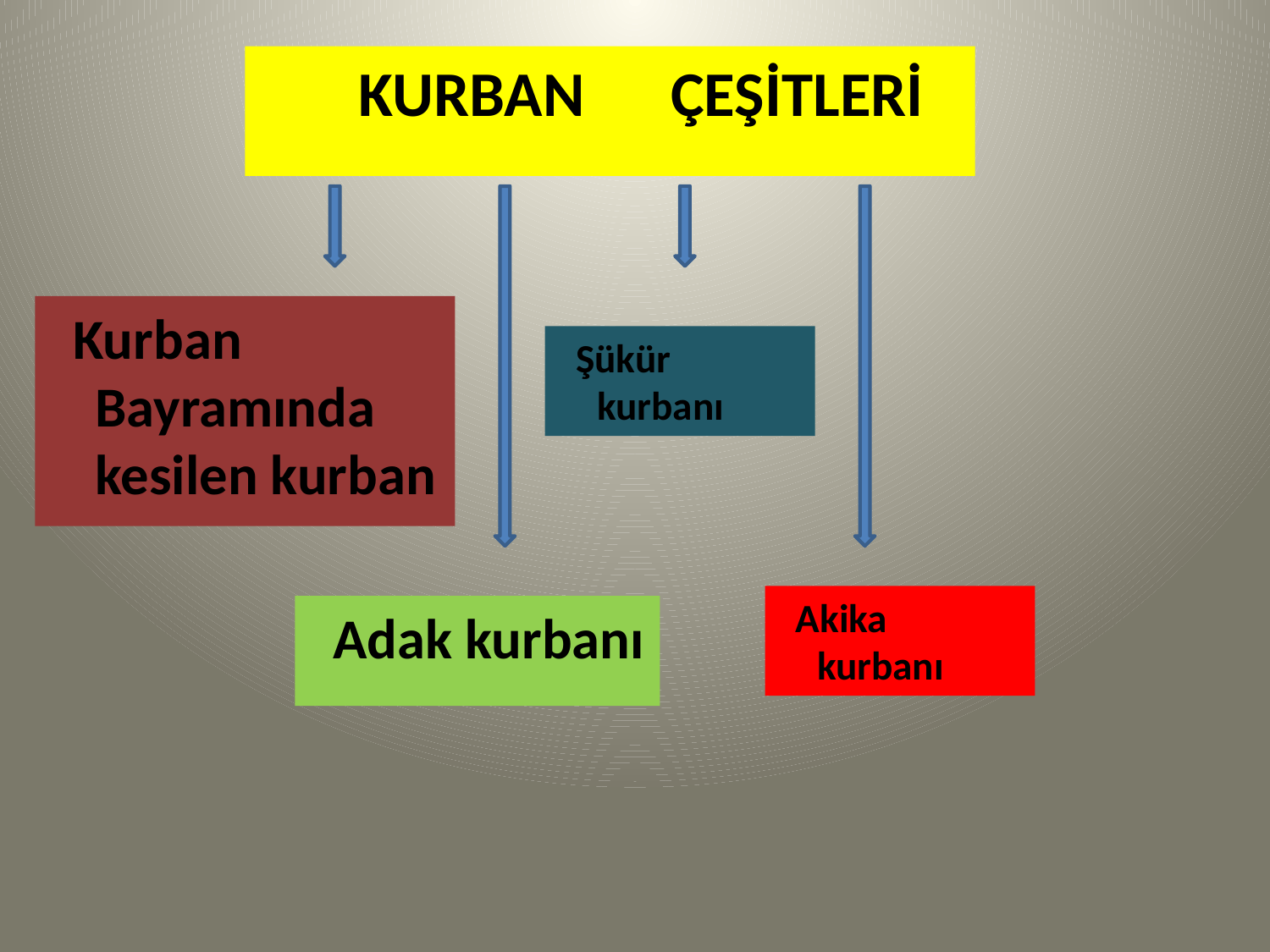

KURBAN      ÇEŞİTLERİ

  Kurban Bayramında kesilen kurban
  Şükür kurbanı
  Akika kurbanı
  Adak kurbanı